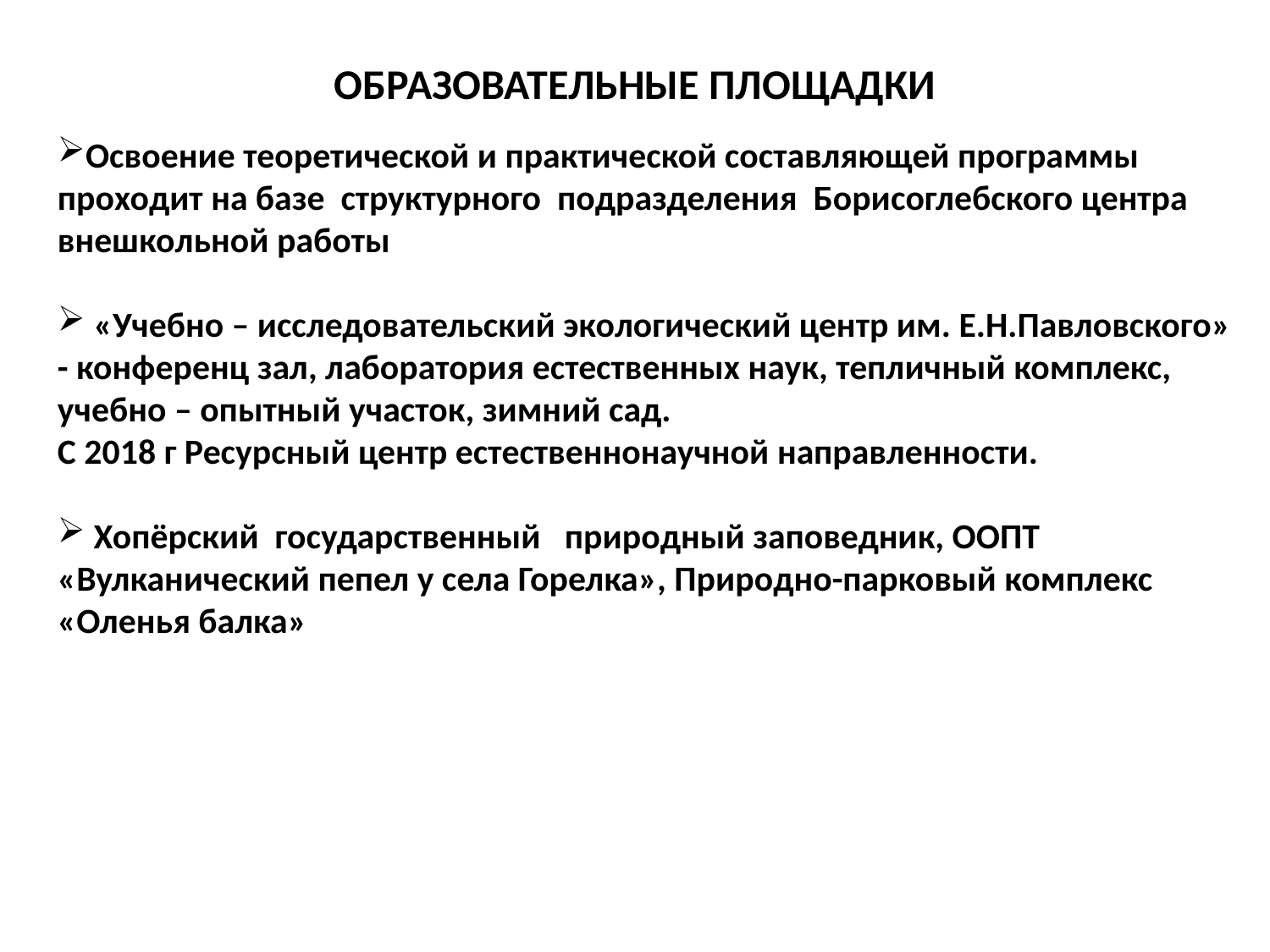

# ОБРАЗОВАТЕЛЬНЫЕ ПЛОЩАДКИ
Освоение теоретической и практической составляющей программы проходит на базе  структурного  подразделения  Борисоглебского центра внешкольной работы

 «Учебно – исследовательский экологический центр им. Е.Н.Павловского» - конференц зал, лаборатория естественных наук, тепличный комплекс,      учебно – опытный участок, зимний сад.
С 2018 г Ресурсный центр естественнонаучной направленности.

 Хопёрский  государственный   природный заповедник, ООПТ «Вулканический пепел у села Горелка», Природно-парковый комплекс «Оленья балка»